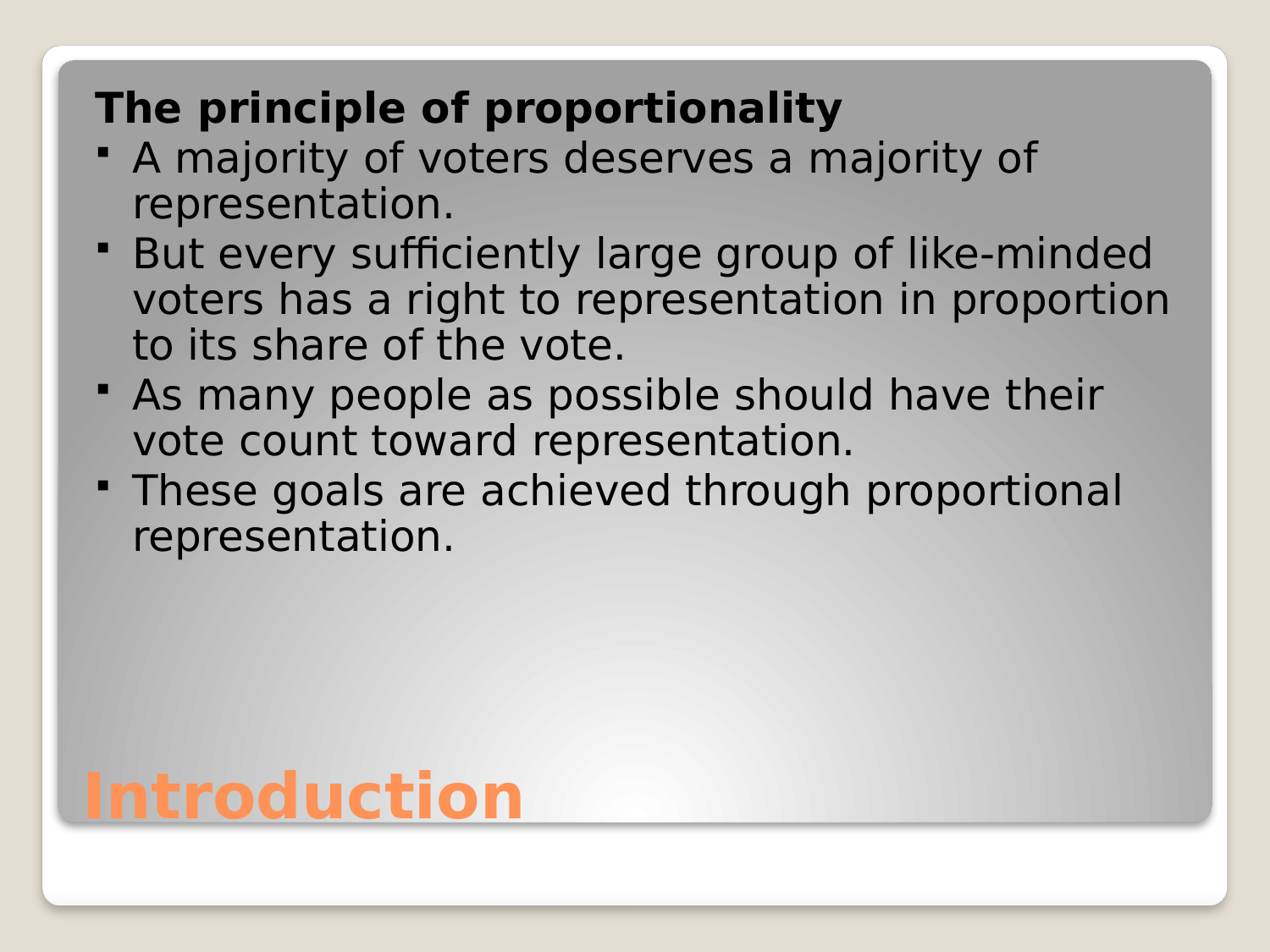

The principle of proportionality
A majority of voters deserves a majority of representation.
But every sufficiently large group of like-minded voters has a right to representation in proportion to its share of the vote.
As many people as possible should have their vote count toward representation.
These goals are achieved through proportional representation.
# Introduction